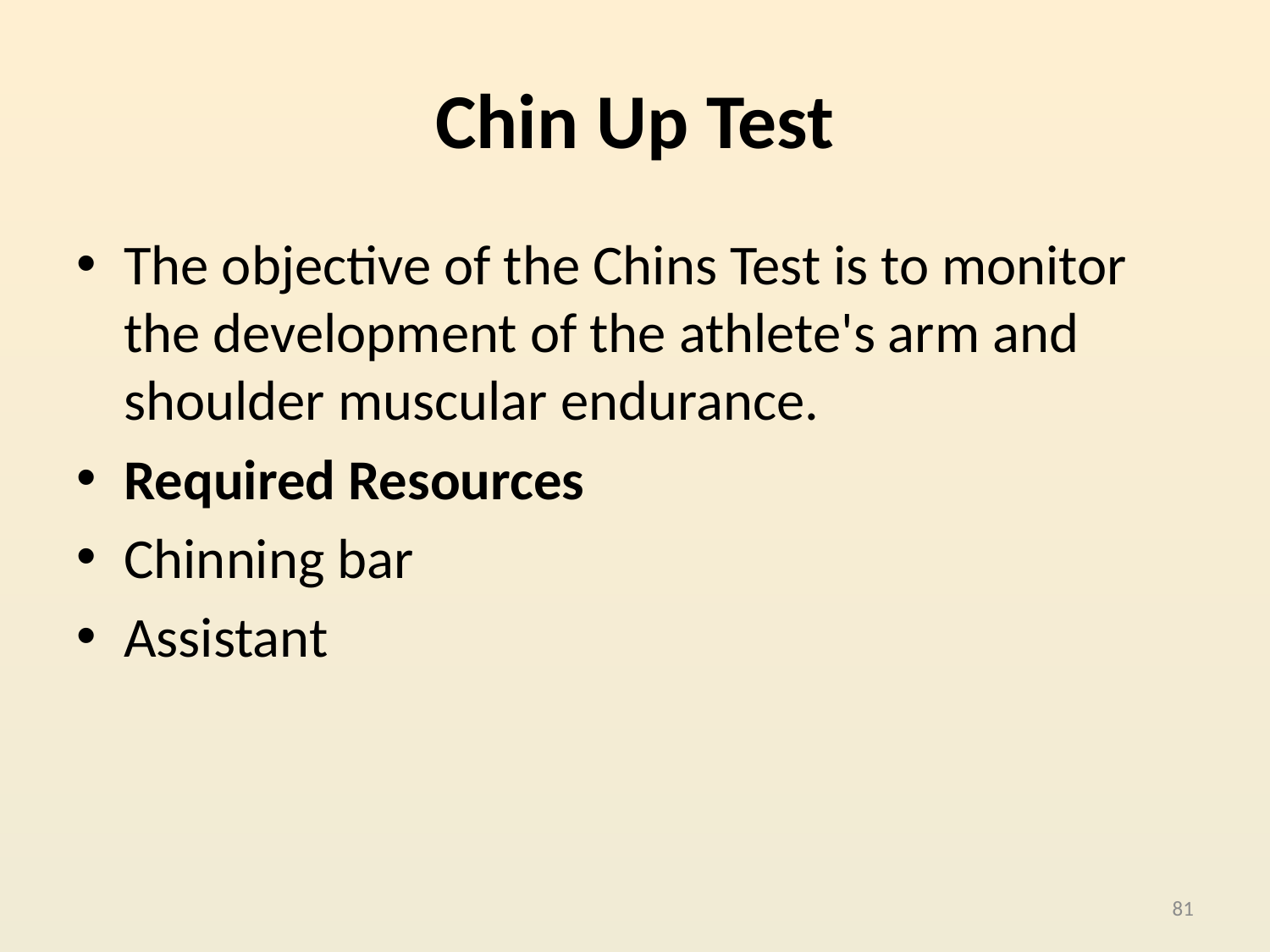

# Chin Up Test
The objective of the Chins Test is to monitor the development of the athlete's arm and shoulder muscular endurance.
Required Resources
Chinning bar
Assistant

81